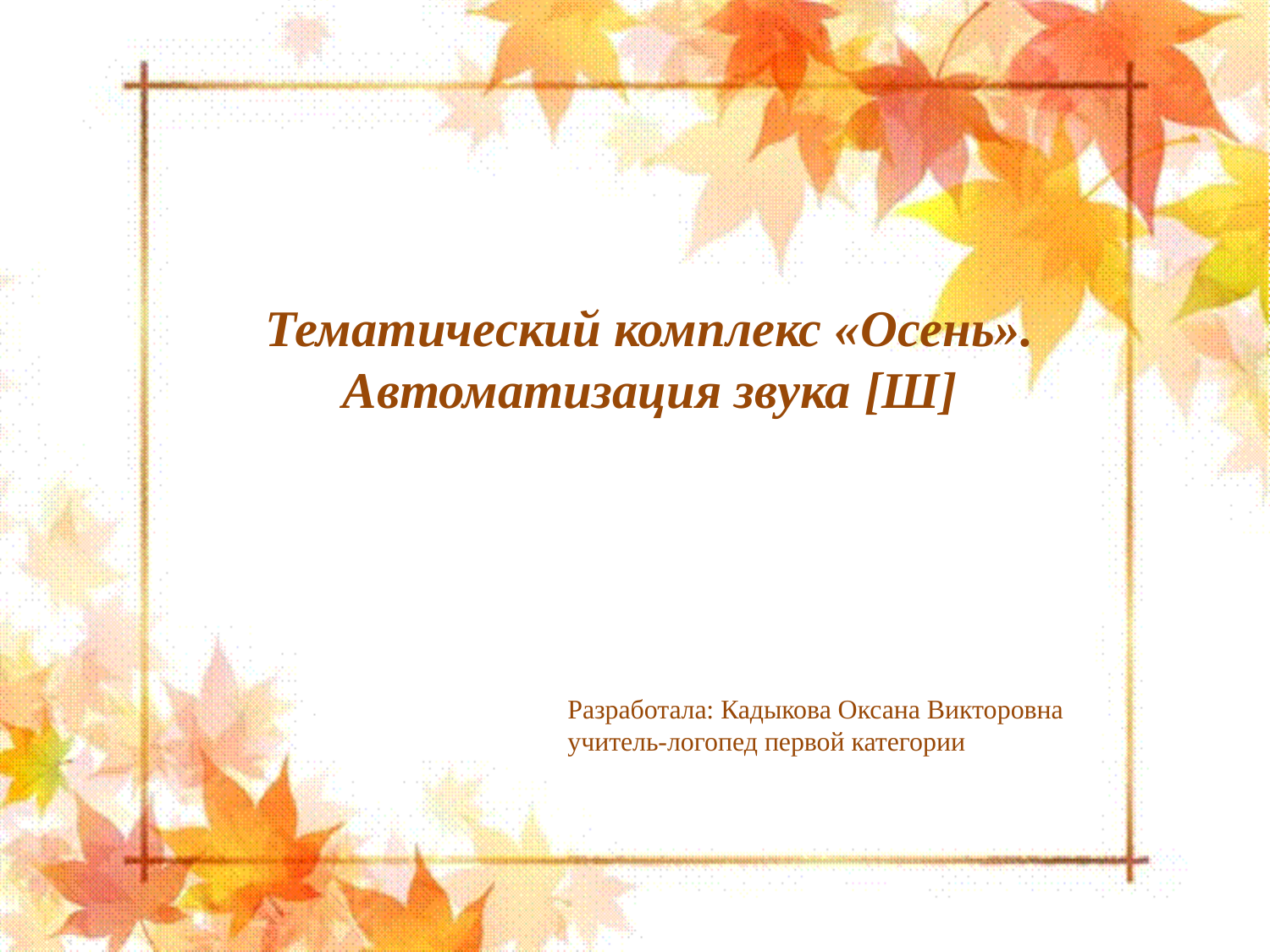

# Тематический комплекс «Осень». Автоматизация звука [Ш]
Разработала: Кадыкова Оксана Викторовна учитель-логопед первой категории